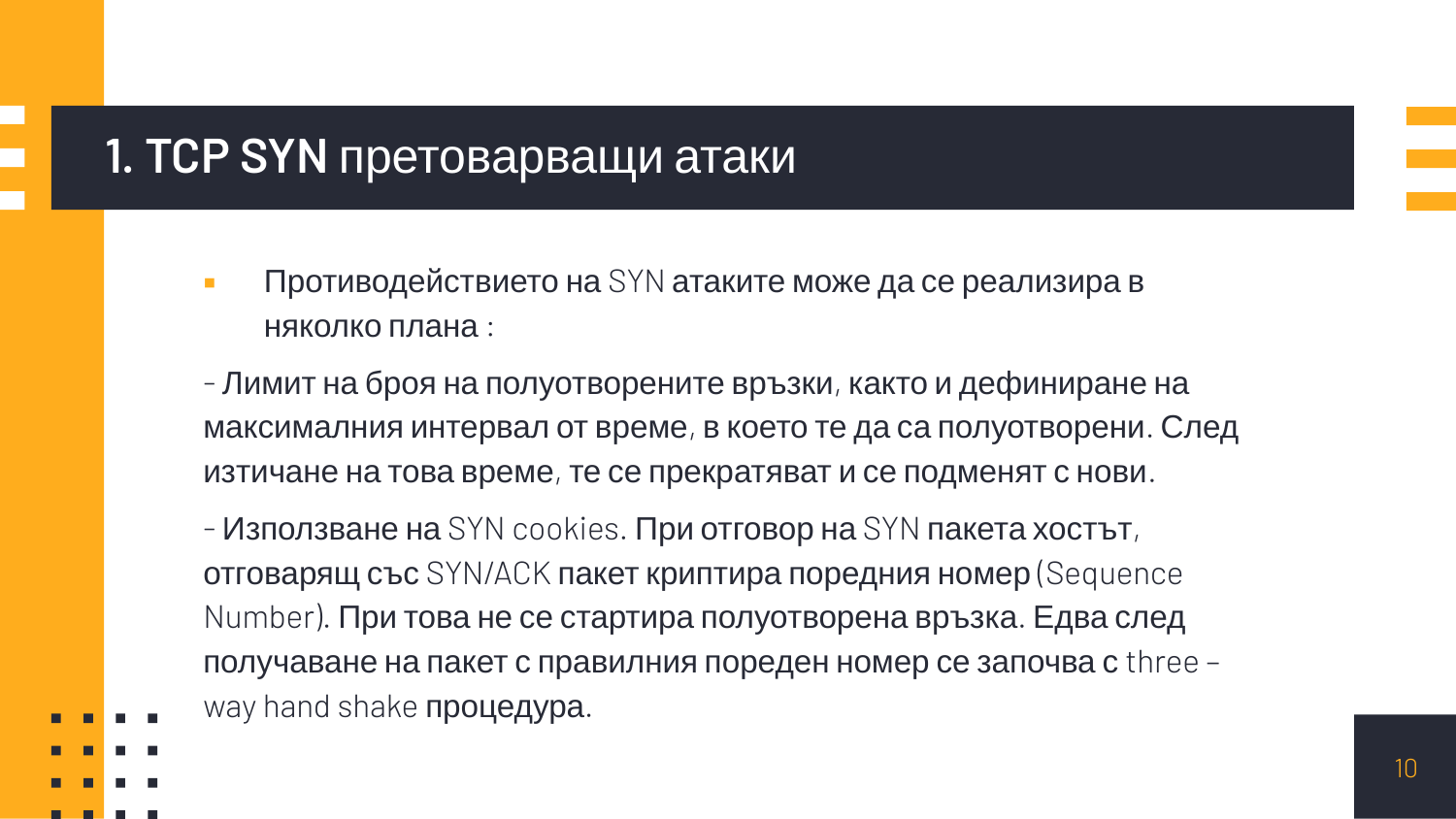

# 1. TCP SYN претоварващи атаки
Противодействието на SYN атаките може да се реализира в няколко плана :
- Лимит на броя на полуотворените връзки, както и дефиниране на максималния интервал от време, в което те да са полуотворени. След изтичане на това време, те се прекратяват и се подменят с нови.
- Използване на SYN cookies. При отговор на SYN пакета хостът, отговарящ със SYN/ACK пакет криптира поредния номер (Sequence Number). При това не се стартира полуотворена връзка. Едва след получаване на пакет с правилния пореден номер се започва с three – way hand shake процедура.
10